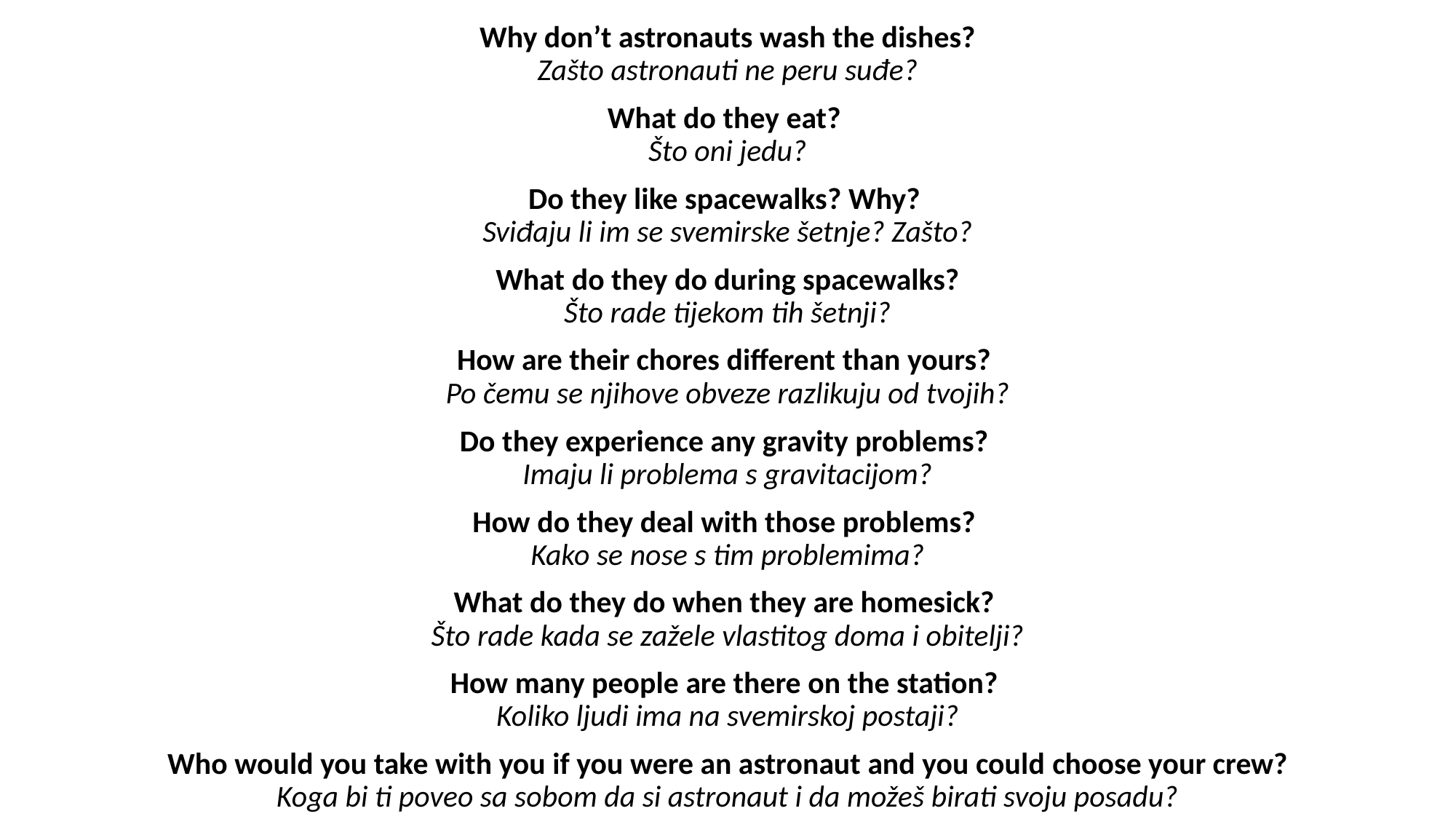

Why don’t astronauts wash the dishes?
Zašto astronauti ne peru suđe?
What do they eat?
Što oni jedu?
Do they like spacewalks? Why?
Sviđaju li im se svemirske šetnje? Zašto?
What do they do during spacewalks?
Što rade tijekom tih šetnji?
How are their chores different than yours?
Po čemu se njihove obveze razlikuju od tvojih?
Do they experience any gravity problems?
Imaju li problema s gravitacijom?
How do they deal with those problems?
Kako se nose s tim problemima?
What do they do when they are homesick?
Što rade kada se zažele vlastitog doma i obitelji?
How many people are there on the station?
Koliko ljudi ima na svemirskoj postaji?
Who would you take with you if you were an astronaut and you could choose your crew?
Koga bi ti poveo sa sobom da si astronaut i da možeš birati svoju posadu?